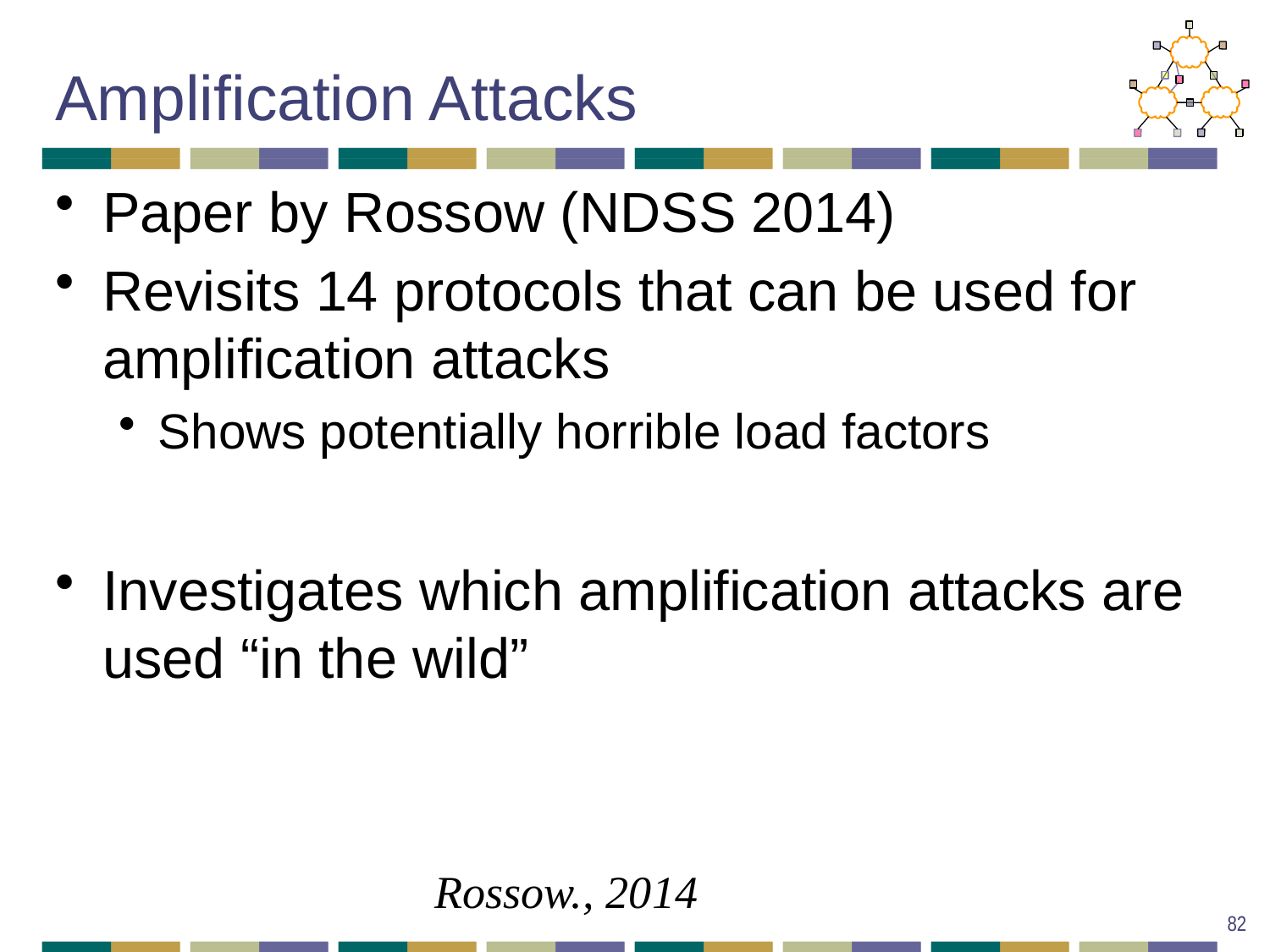

# Amplification Attacks
Paper by Rossow (NDSS 2014)
Revisits 14 protocols that can be used for amplification attacks
Shows potentially horrible load factors

Investigates which amplification attacks are used “in the wild”
Rossow., 2014
82